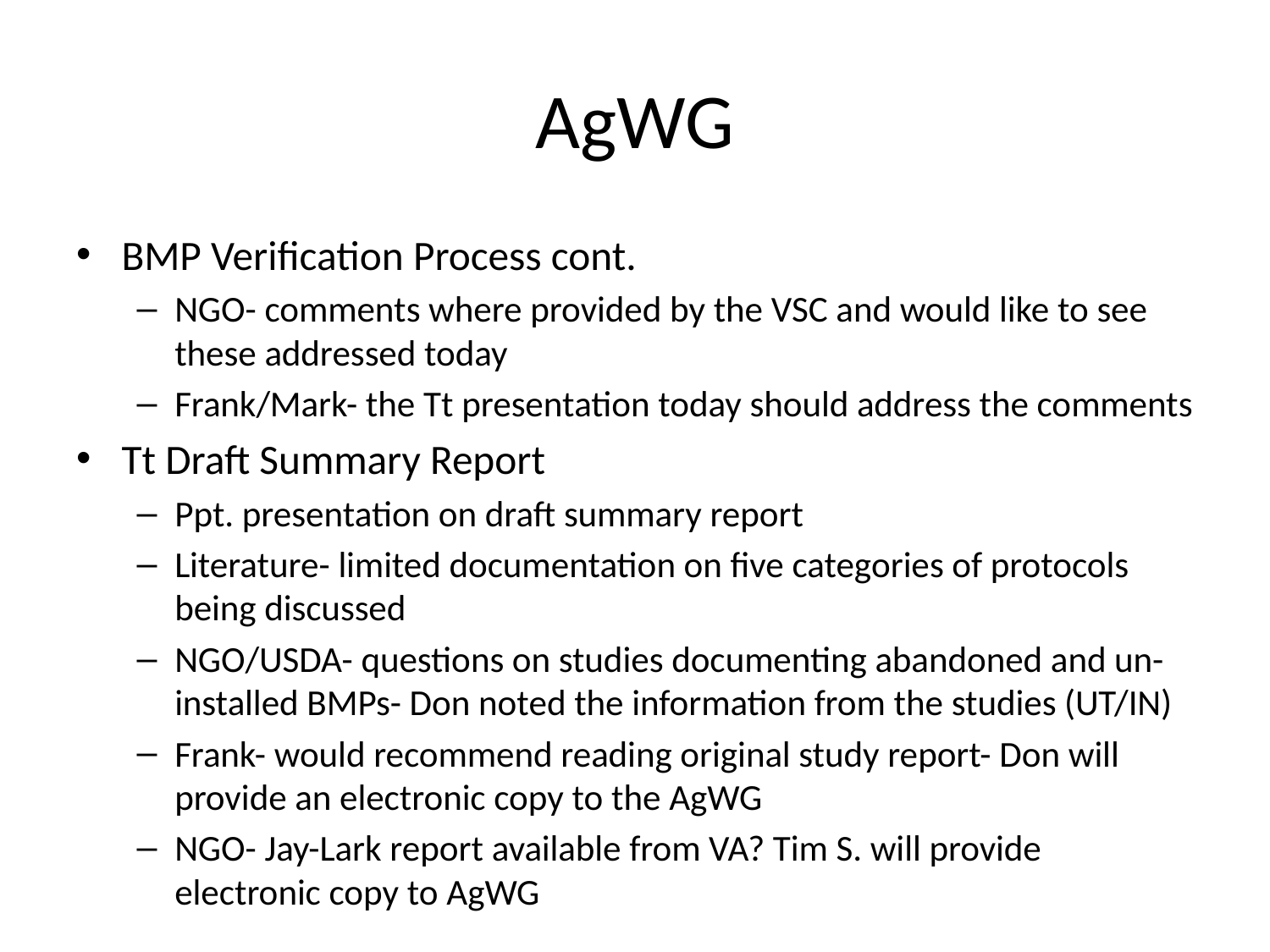

# AgWG
BMP Verification Process cont.
NGO- comments where provided by the VSC and would like to see these addressed today
Frank/Mark- the Tt presentation today should address the comments
Tt Draft Summary Report
Ppt. presentation on draft summary report
Literature- limited documentation on five categories of protocols being discussed
NGO/USDA- questions on studies documenting abandoned and un-installed BMPs- Don noted the information from the studies (UT/IN)
Frank- would recommend reading original study report- Don will provide an electronic copy to the AgWG
NGO- Jay-Lark report available from VA? Tim S. will provide electronic copy to AgWG